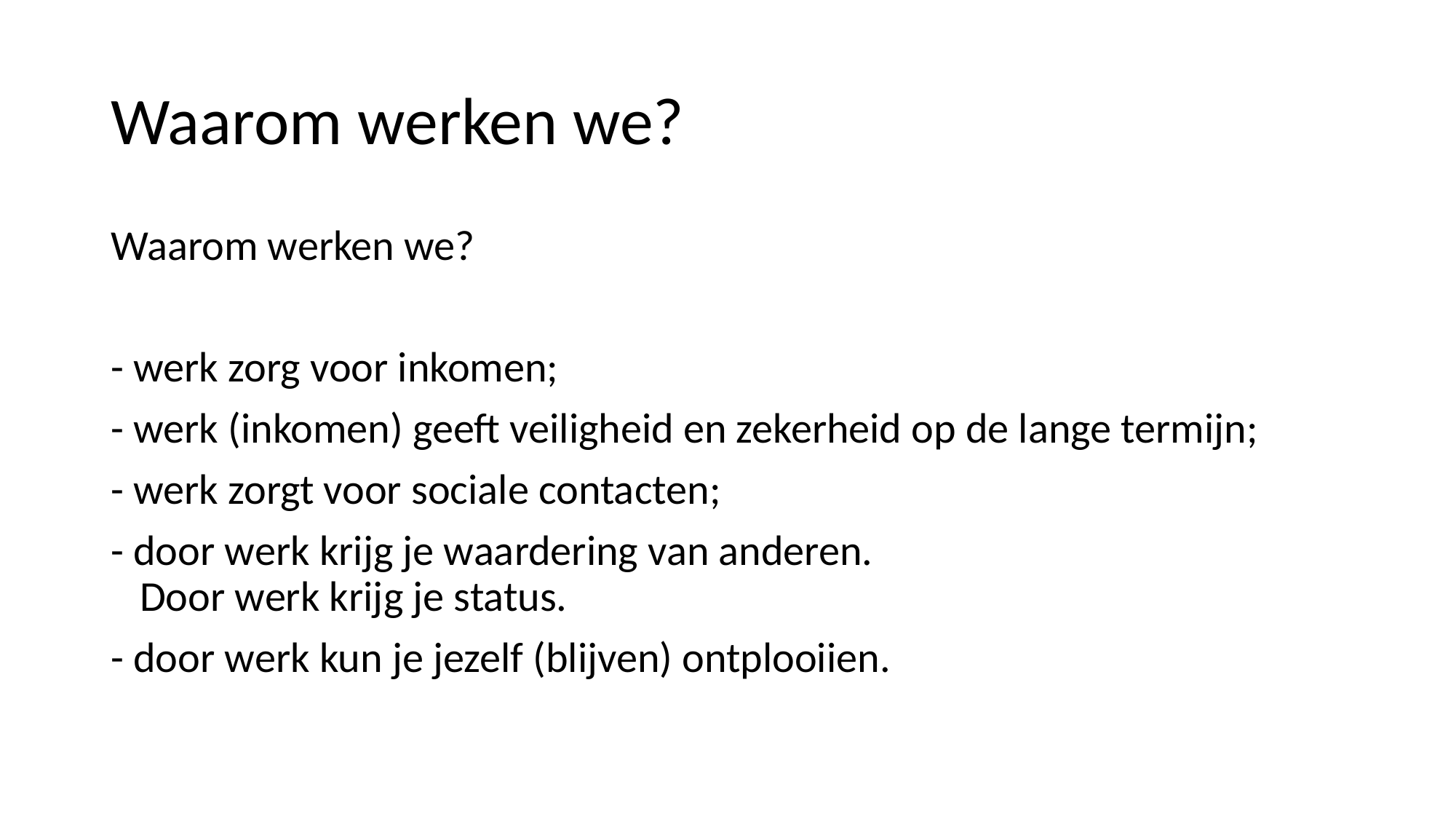

# Waarom werken we?
Waarom werken we?

- werk zorg voor inkomen;
- werk (inkomen) geeft veiligheid en zekerheid op de lange termijn;
- werk zorgt voor sociale contacten;
- door werk krijg je waardering van anderen.
   Door werk krijg je status.
- door werk kun je jezelf (blijven) ontplooiien.